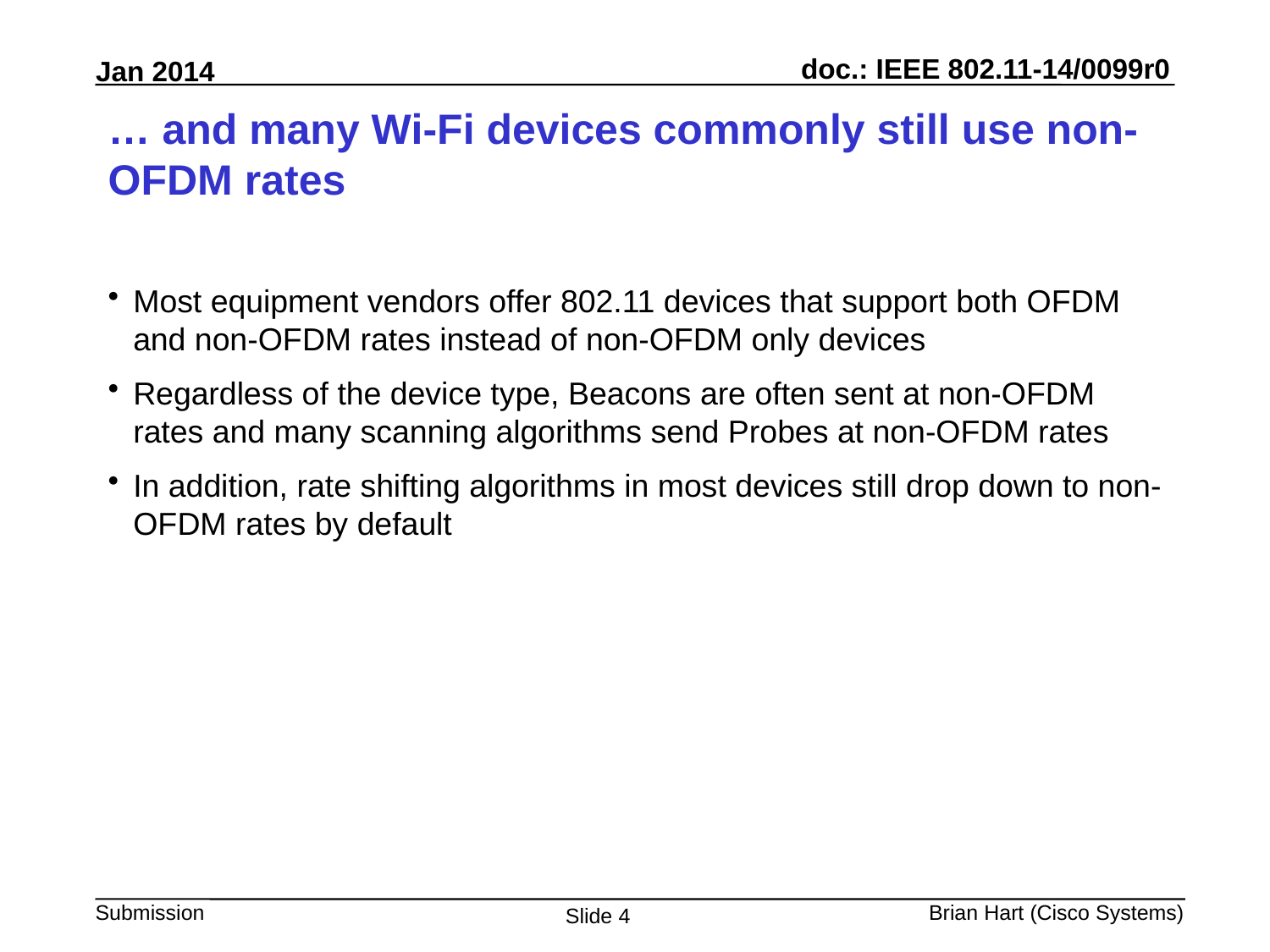

# … and many Wi-Fi devices commonly still use non-OFDM rates
Most equipment vendors offer 802.11 devices that support both OFDM and non-OFDM rates instead of non-OFDM only devices
Regardless of the device type, Beacons are often sent at non-OFDM rates and many scanning algorithms send Probes at non-OFDM rates
In addition, rate shifting algorithms in most devices still drop down to non-OFDM rates by default